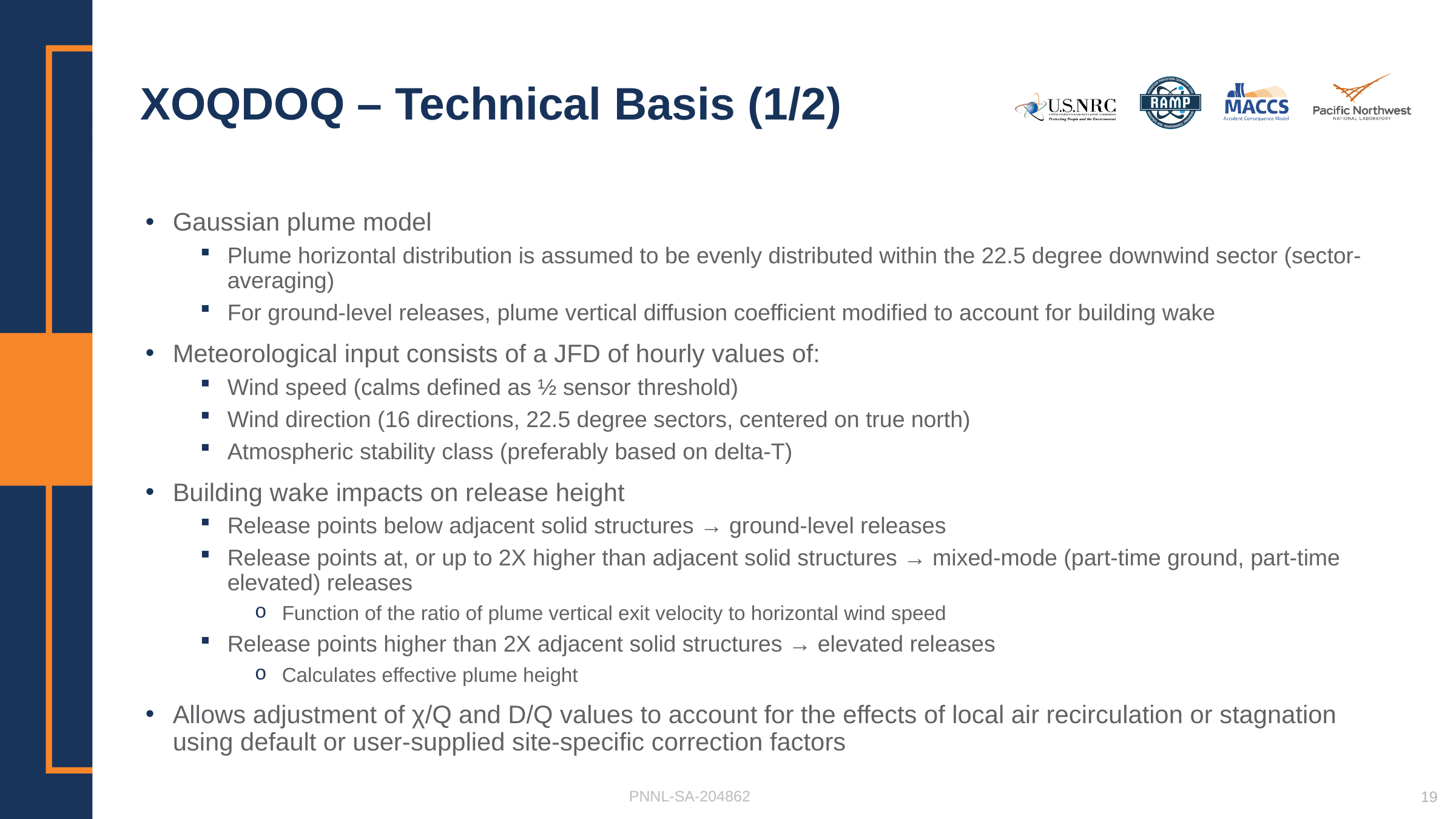

# XOQDOQ – Technical Basis (1/2)
Gaussian plume model
Plume horizontal distribution is assumed to be evenly distributed within the 22.5 degree downwind sector (sector-averaging)
For ground-level releases, plume vertical diffusion coefficient modified to account for building wake
Meteorological input consists of a JFD of hourly values of:
Wind speed (calms defined as ½ sensor threshold)
Wind direction (16 directions, 22.5 degree sectors, centered on true north)
Atmospheric stability class (preferably based on delta-T)
Building wake impacts on release height
Release points below adjacent solid structures → ground-level releases
Release points at, or up to 2X higher than adjacent solid structures → mixed-mode (part-time ground, part-time elevated) releases
Function of the ratio of plume vertical exit velocity to horizontal wind speed
Release points higher than 2X adjacent solid structures → elevated releases
Calculates effective plume height
Allows adjustment of χ/Q and D/Q values to account for the effects of local air recirculation or stagnation using default or user-supplied site-specific correction factors

PNNL-SA-204862
19